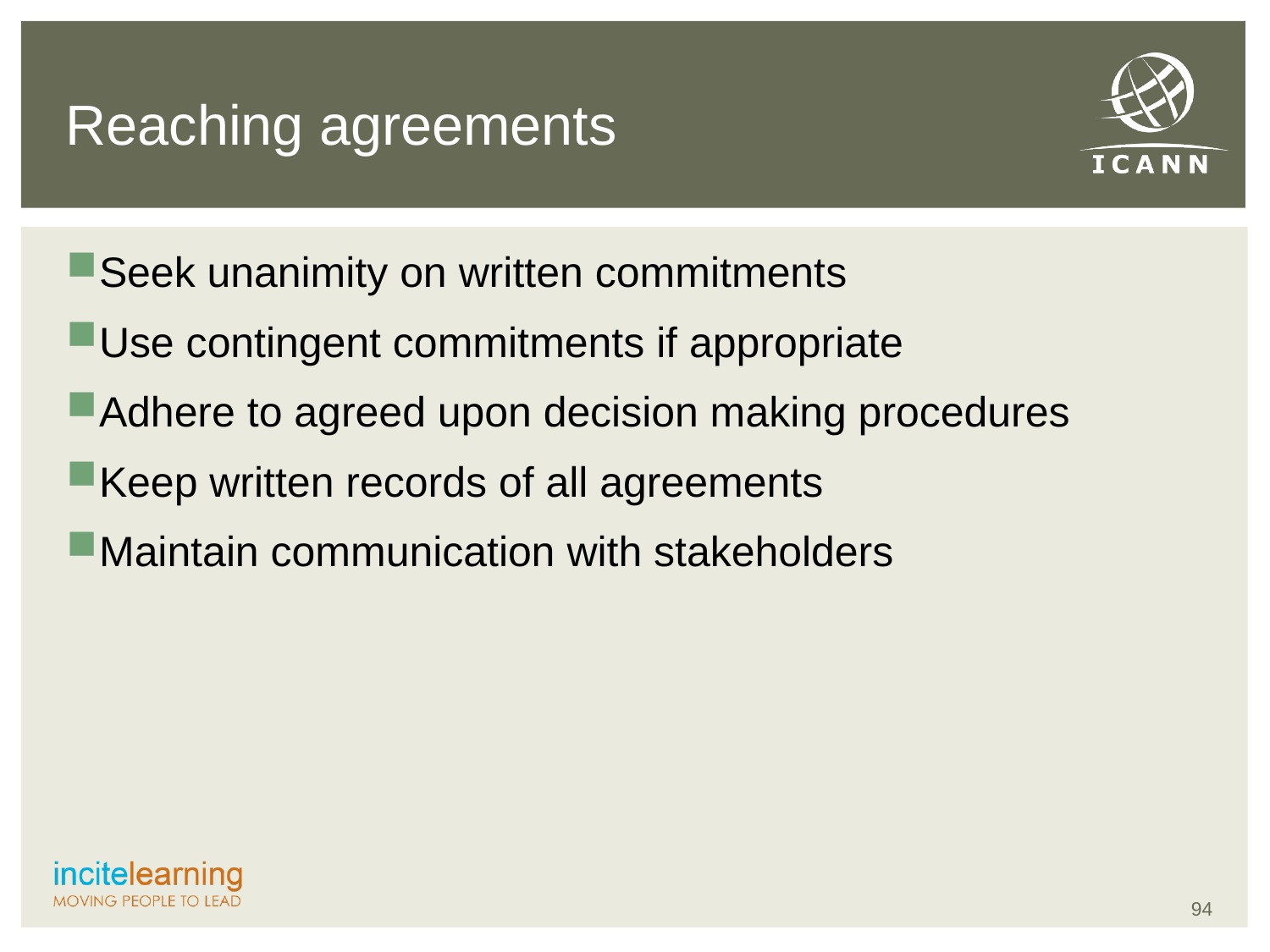

# Reaching agreements
Seek unanimity on written commitments
Use contingent commitments if appropriate
Adhere to agreed upon decision making procedures
Keep written records of all agreements
Maintain communication with stakeholders
94